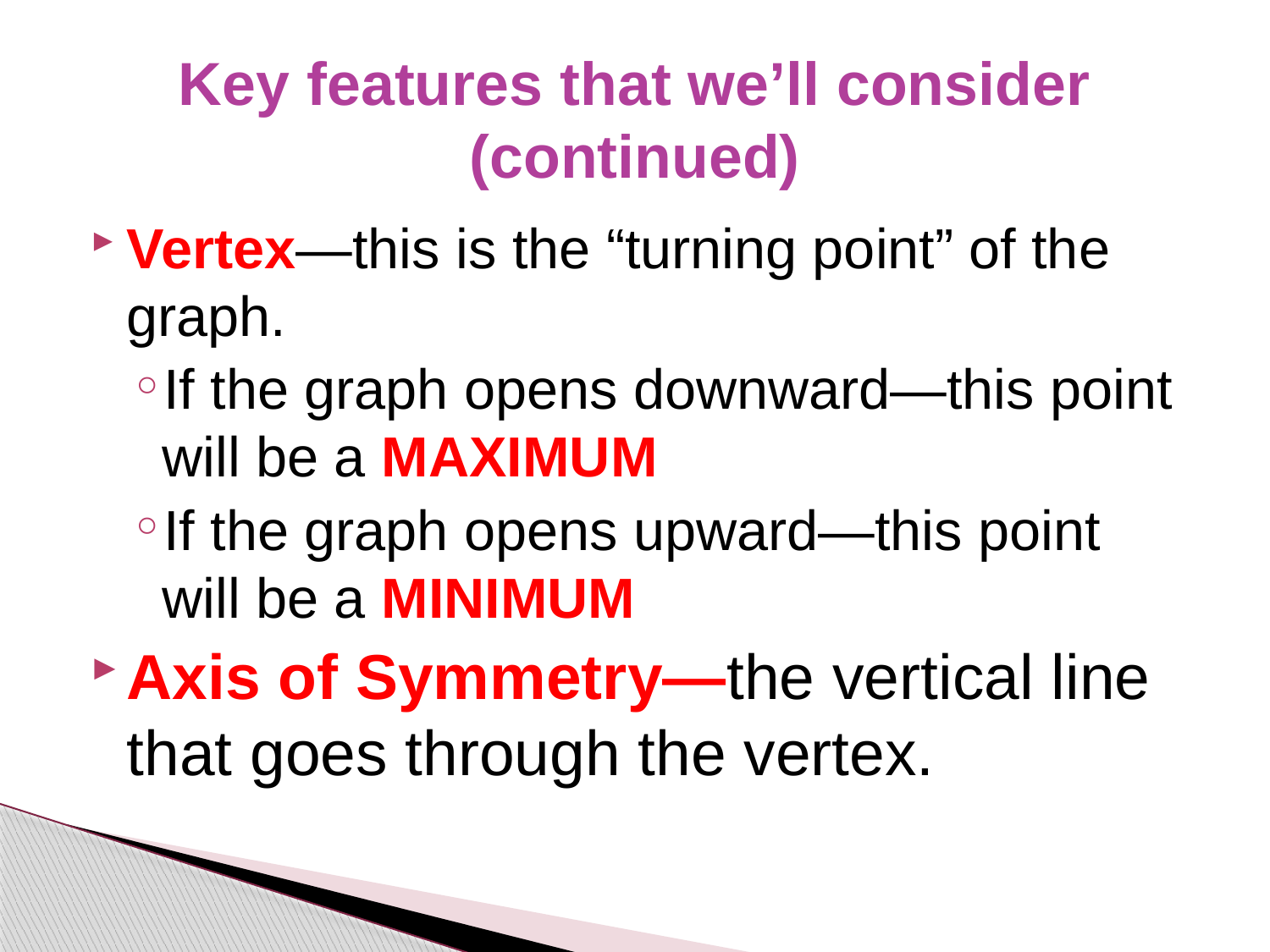

# Key features that we’ll consider (continued)
Vertex—this is the “turning point” of the graph.
If the graph opens downward—this point will be a MAXIMUM
If the graph opens upward—this point will be a MINIMUM
Axis of Symmetry—the vertical line that goes through the vertex.